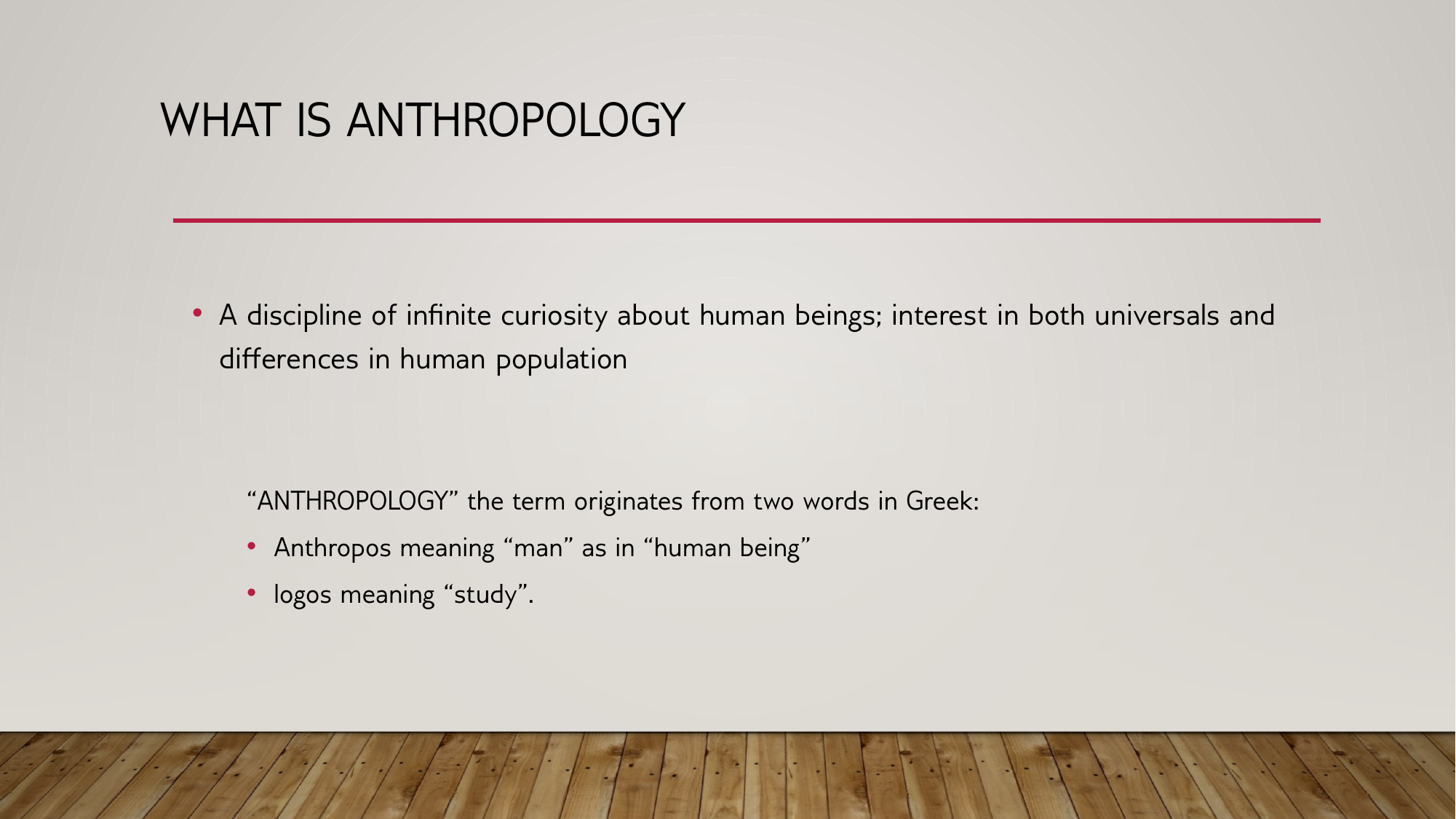

# What is anthropology

A discipline of infinite curiosity about human beings; interest in both universals and differences in human population

“ANTHROPOLOGY” the term originates from two words in Greek:
Anthropos meaning “man” as in “human being”
logos meaning “study”.